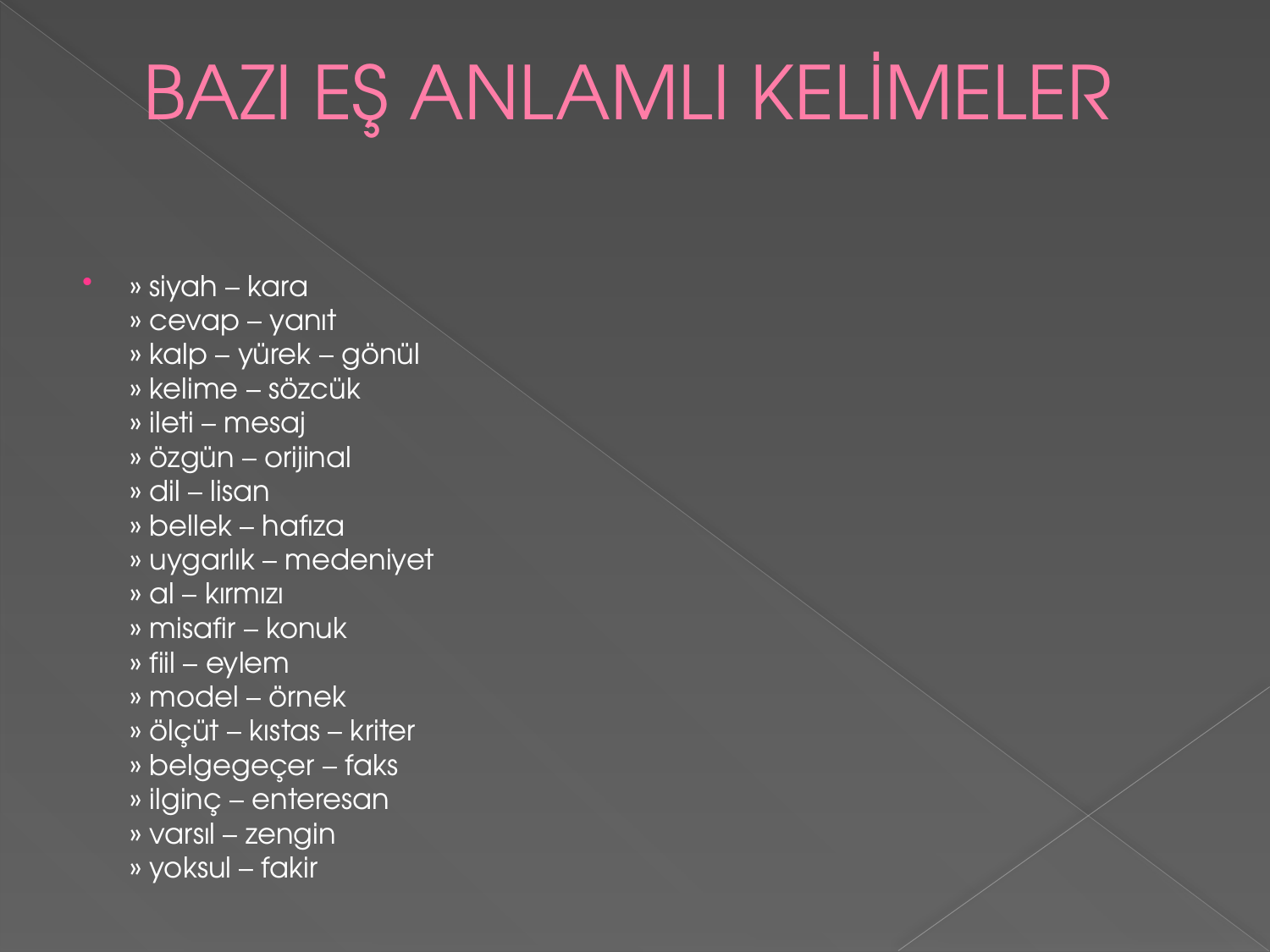

# BAZI EŞ ANLAMLI KELİMELER
» siyah – kara
» cevap – yanıt
» kalp – yürek – gönül
» kelime – sözcük
» ileti – mesaj
» özgün – orijinal
» dil – lisan
» bellek – hafıza
» uygarlık – medeniyet
» al – kırmızı
» misafir – konuk
» fiil – eylem
» model – örnek
» ölçüt – kıstas – kriter
» belgegeçer – faks
» ilginç – enteresan
» varsıl – zengin
» yoksul – fakir